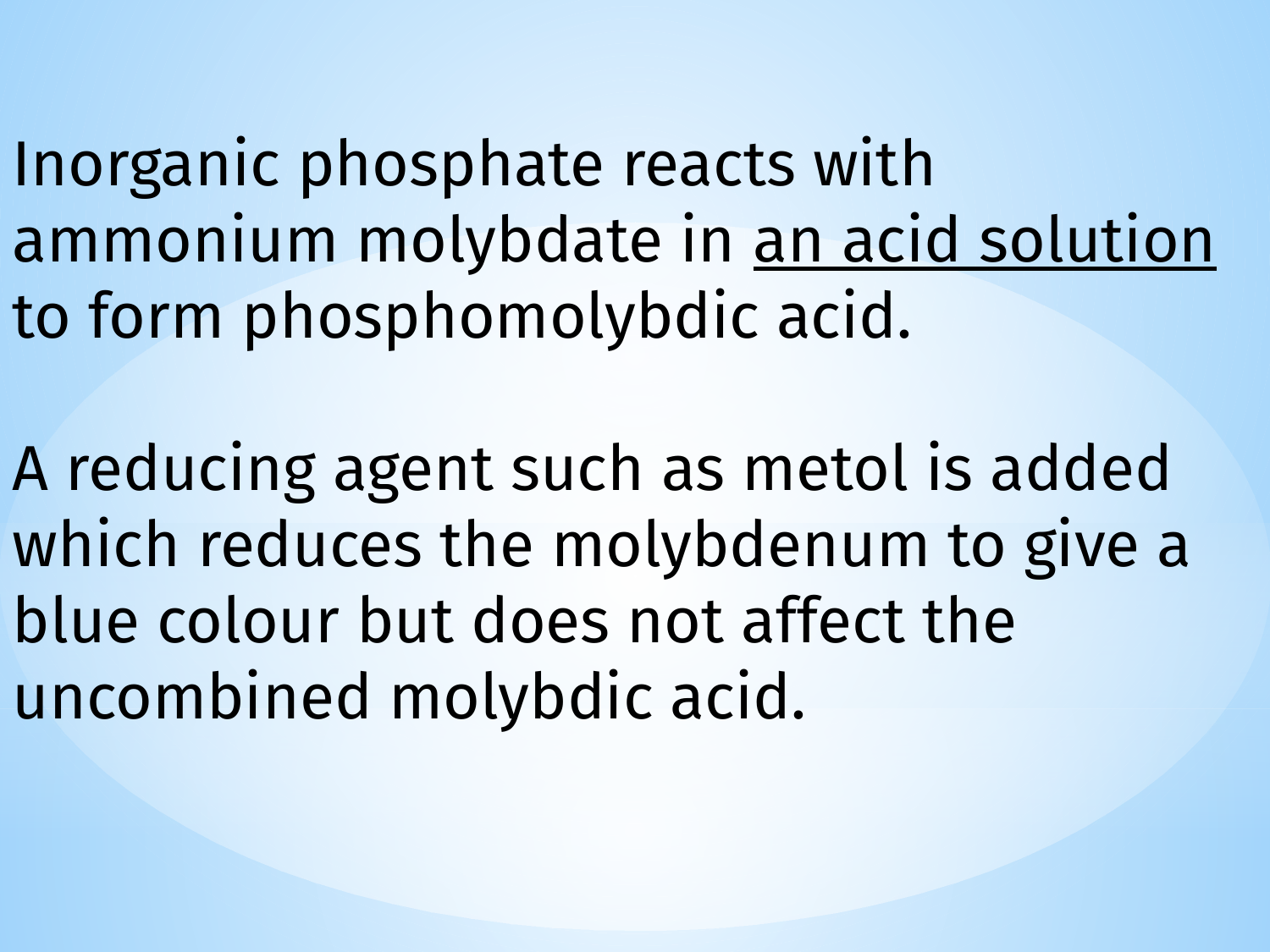

Inorganic phosphate reacts with ammonium molybdate in an acid solution to form phosphomolybdic acid.

A reducing agent such as metol is added which reduces the molybdenum to give a blue colour but does not affect the uncombined molybdic acid.